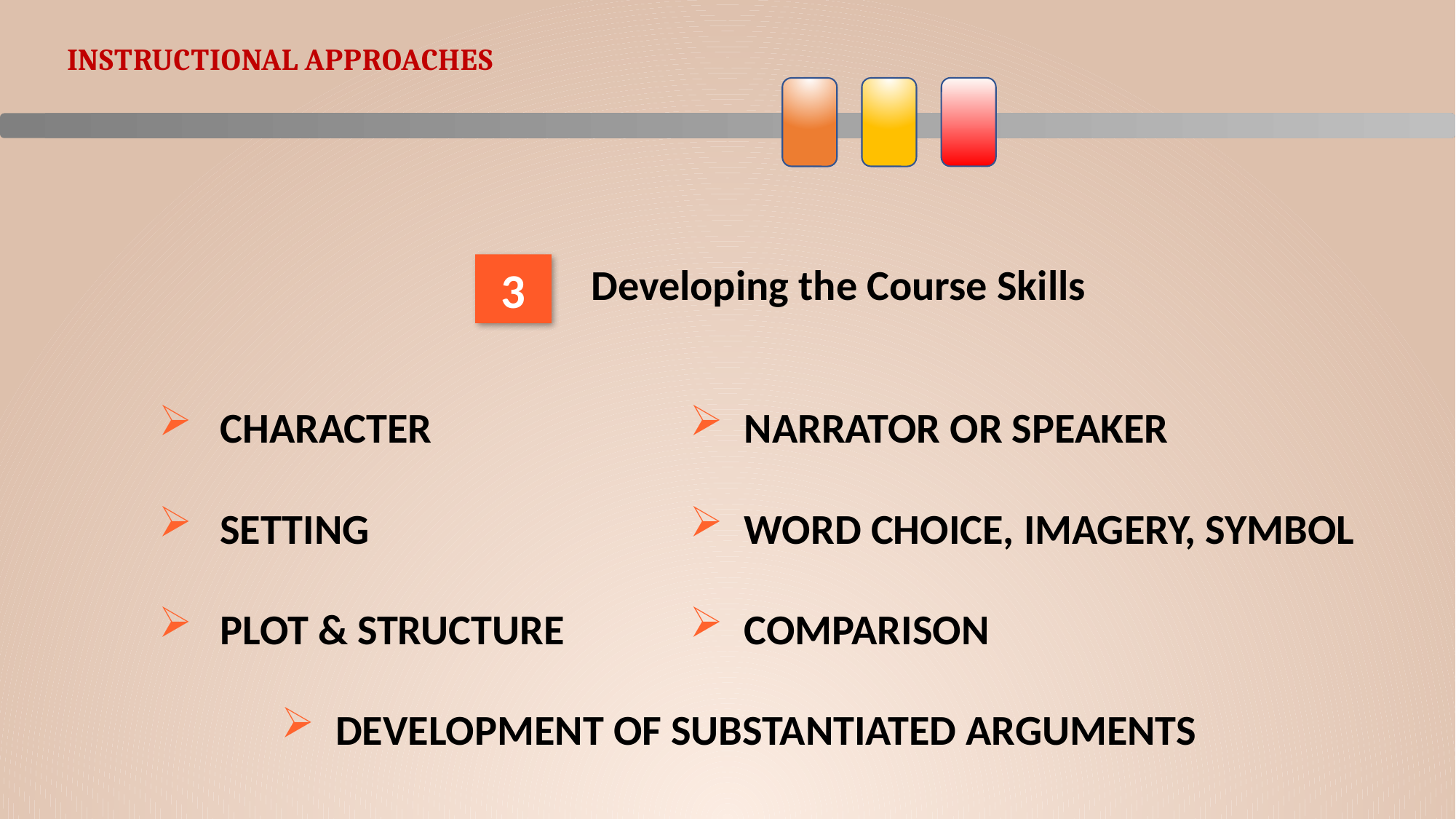

INSTRUCTIONAL APPROACHES

3
Developing the Course Skills
CHARACTER
NARRATOR OR SPEAKER
SETTING
WORD CHOICE, IMAGERY, SYMBOL
PLOT & STRUCTURE
COMPARISON
DEVELOPMENT OF SUBSTANTIATED ARGUMENTS